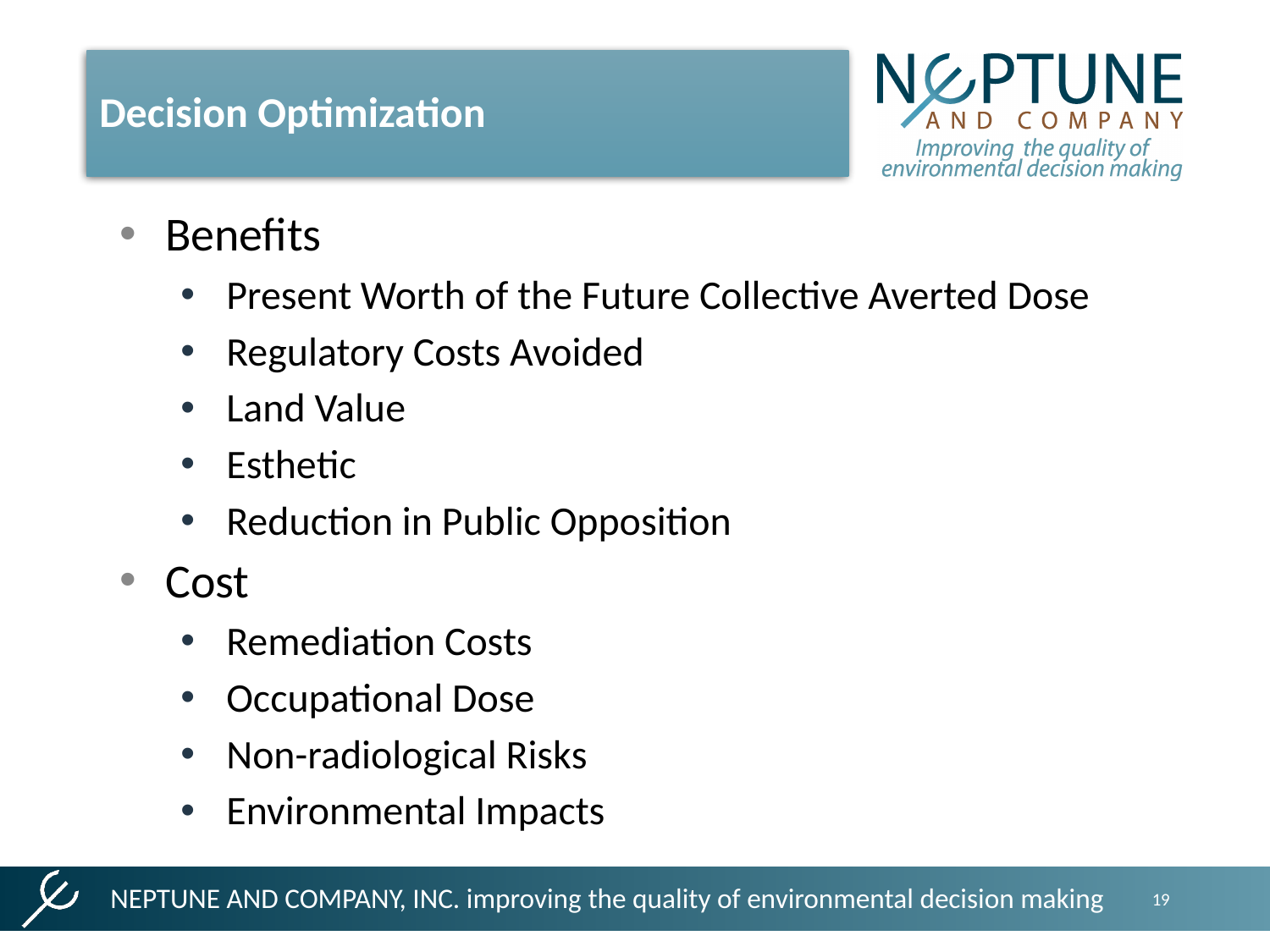

Decision Optimization
Benefits
Present Worth of the Future Collective Averted Dose
Regulatory Costs Avoided
Land Value
Esthetic
Reduction in Public Opposition
Cost
Remediation Costs
Occupational Dose
Non-radiological Risks
Environmental Impacts
NEPTUNE AND COMPANY, INC. improving the quality of environmental decision making
19